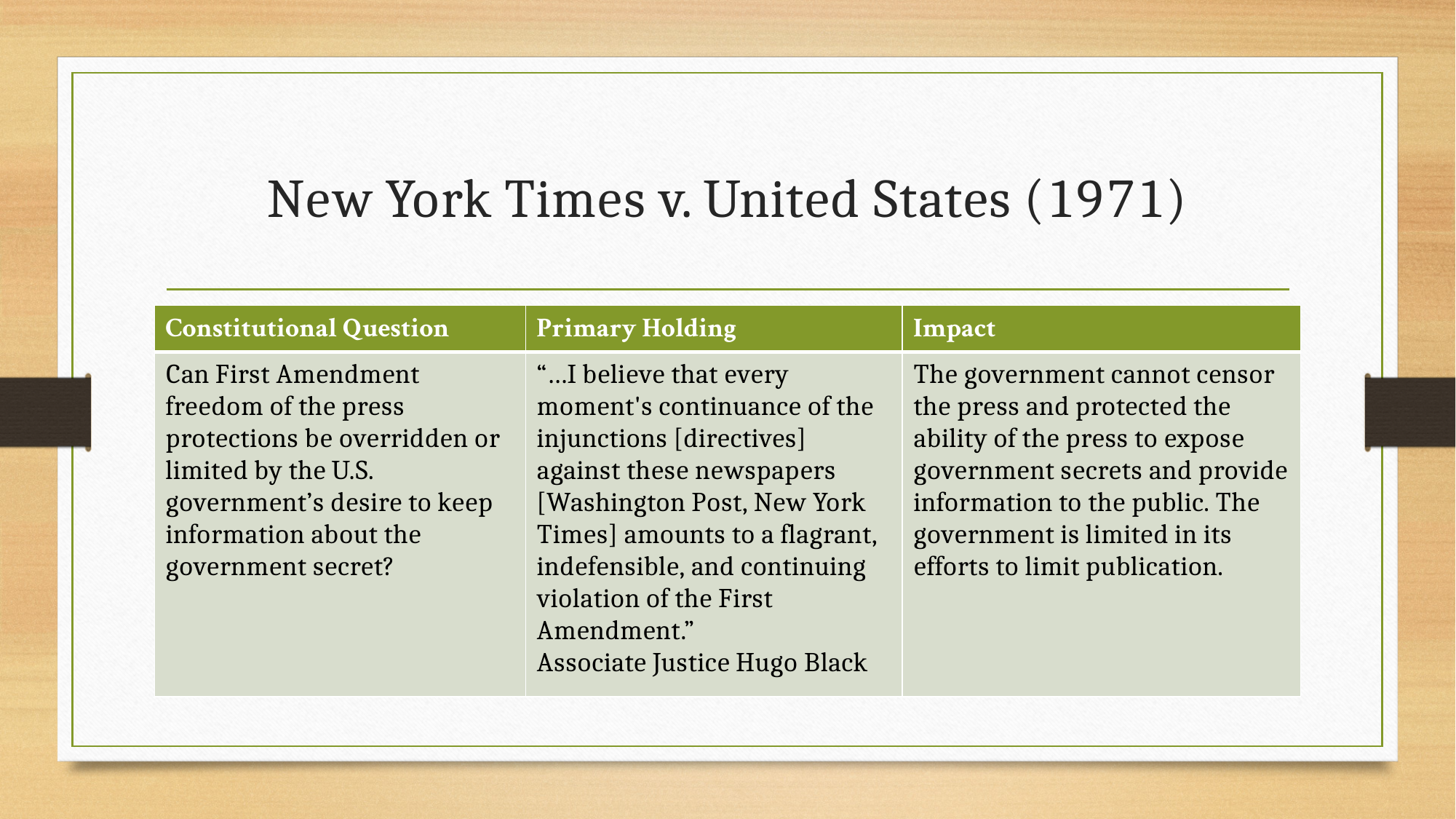

# New York Times v. United States (1971)
| Constitutional Question | Primary Holding | Impact |
| --- | --- | --- |
| Can First Amendment freedom of the press protections be overridden or limited by the U.S. government’s desire to keep information about the government secret? | “…I believe that every moment's continuance of the injunctions [directives] against these newspapers [Washington Post, New York Times] amounts to a flagrant, indefensible, and continuing violation of the First Amendment.” Associate Justice Hugo Black | The government cannot censor the press and protected the ability of the press to expose government secrets and provide information to the public. The government is limited in its efforts to limit publication. |